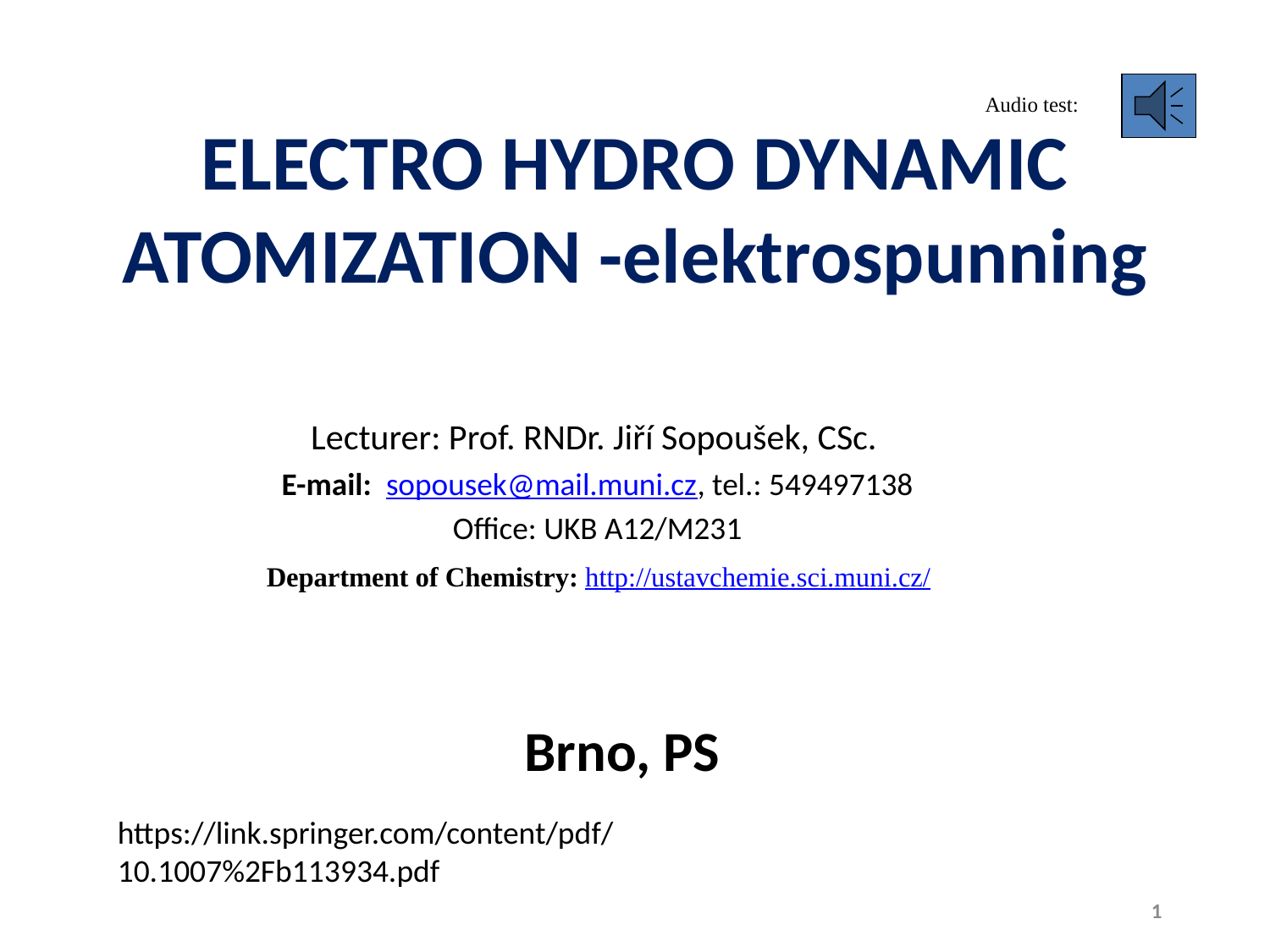

Audio test:
# ELECTRO HYDRO DYNAMIC ATOMIZATION -elektrospunning

Lecturer: Prof. RNDr. Jiří Sopoušek, CSc.
E-mail:  sopousek@mail.muni.cz, tel.: 549497138
Office: UKB A12/M231
Department of Chemistry: http://ustavchemie.sci.muni.cz/
Brno, PS
https://link.springer.com/content/pdf/10.1007%2Fb113934.pdf
1